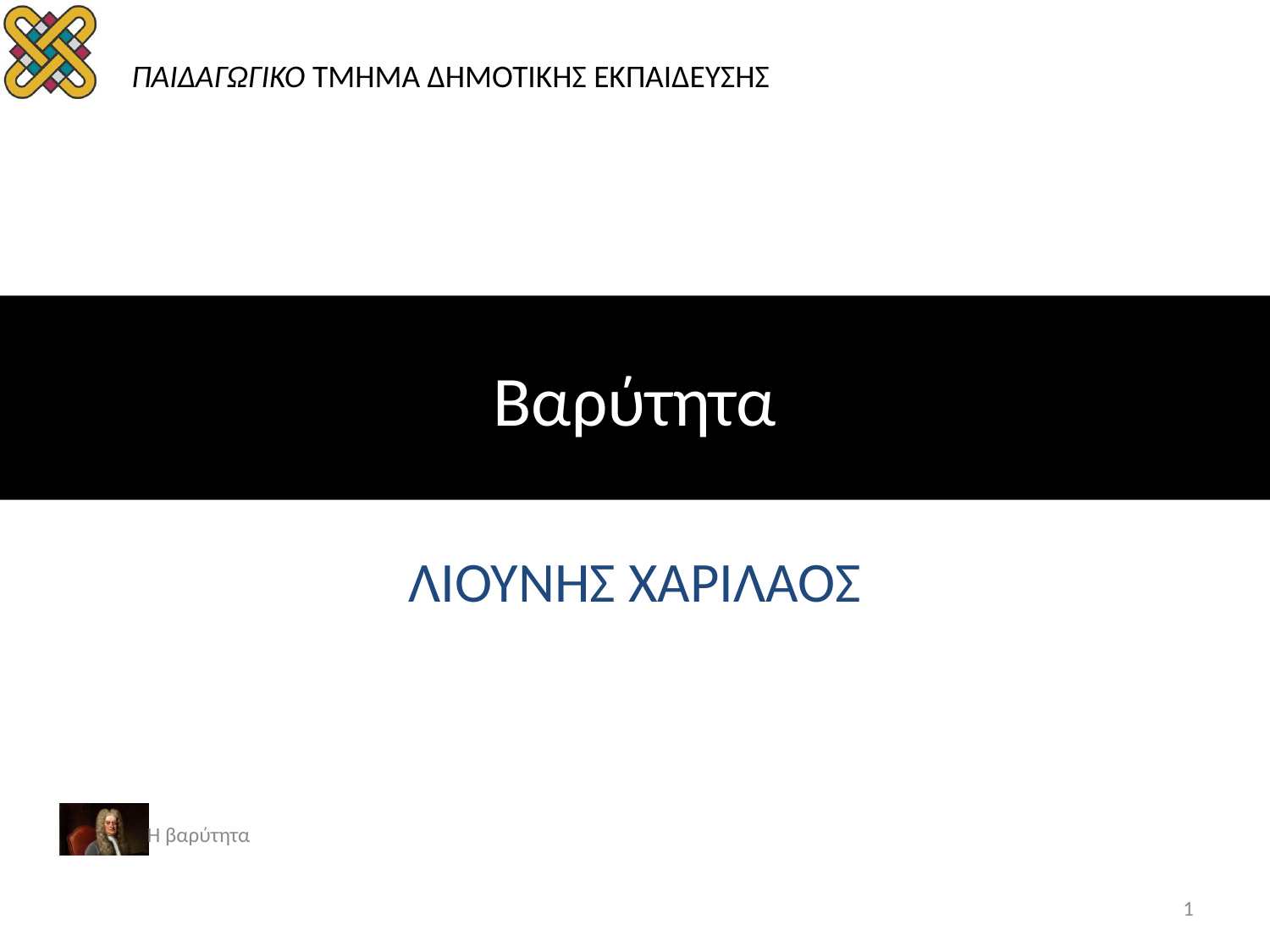

# Βαρύτητα
ΛΙΟΥΝΗΣ ΧΑΡΙΛΑΟΣ
Η βαρύτητα
1